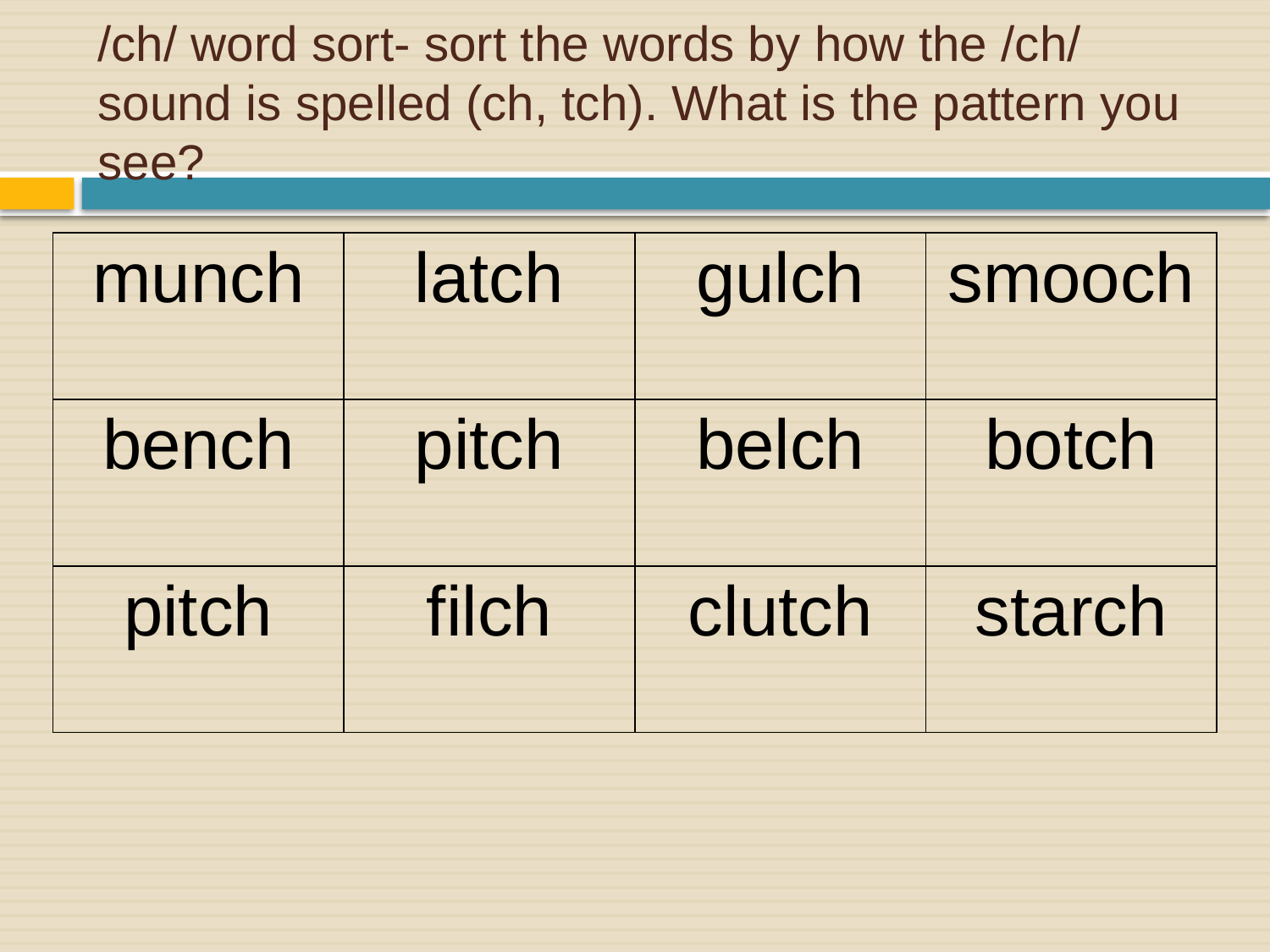

# /ch/ word sort- sort the words by how the /ch/ sound is spelled (ch, tch). What is the pattern you see?
| munch | latch | gulch | smooch |
| --- | --- | --- | --- |
| bench | pitch | belch | botch |
| pitch | filch | clutch | starch |